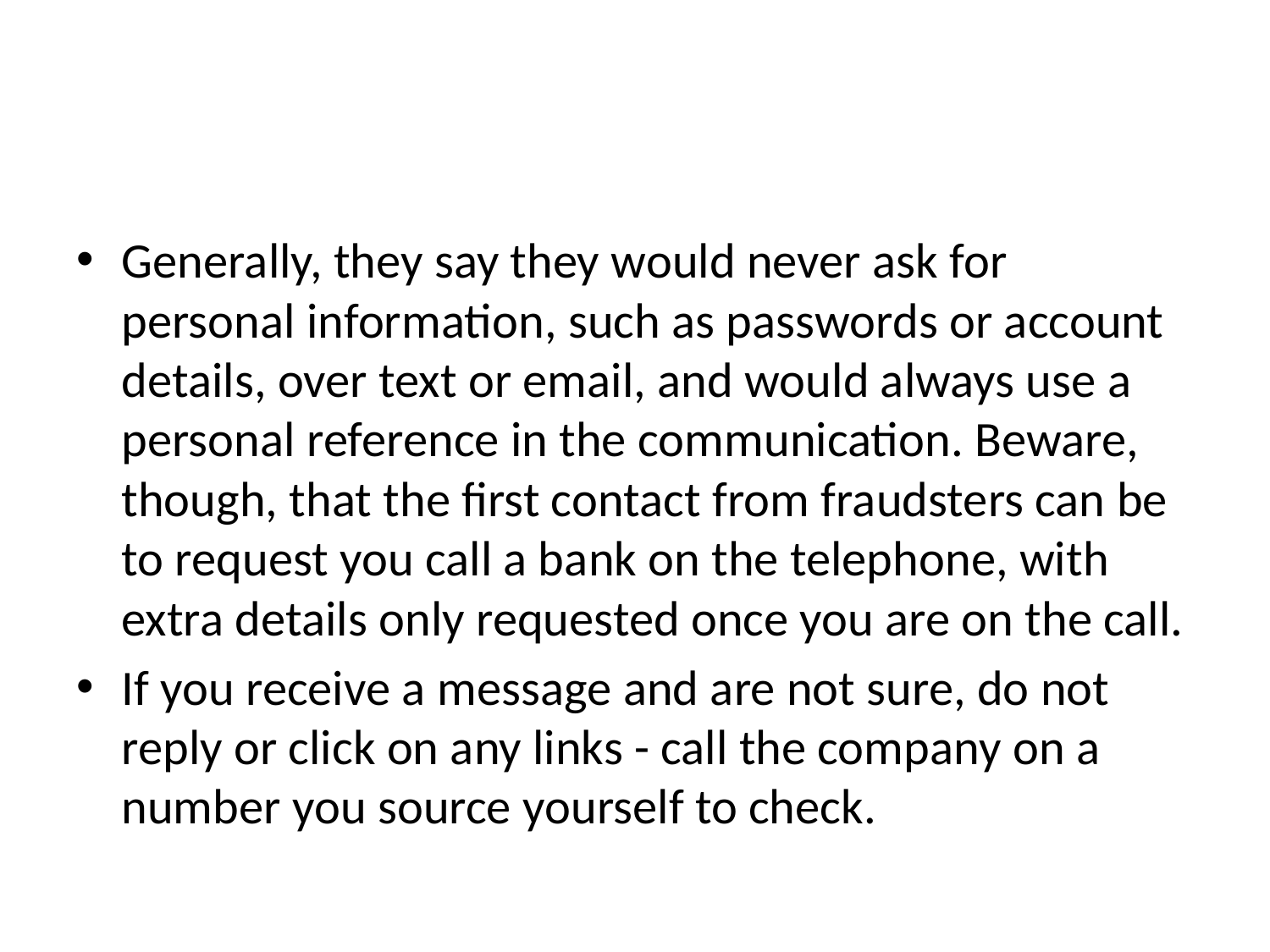

#
Generally, they say they would never ask for personal information, such as passwords or account details, over text or email, and would always use a personal reference in the communication. Beware, though, that the first contact from fraudsters can be to request you call a bank on the telephone, with extra details only requested once you are on the call.
If you receive a message and are not sure, do not reply or click on any links - call the company on a number you source yourself to check.